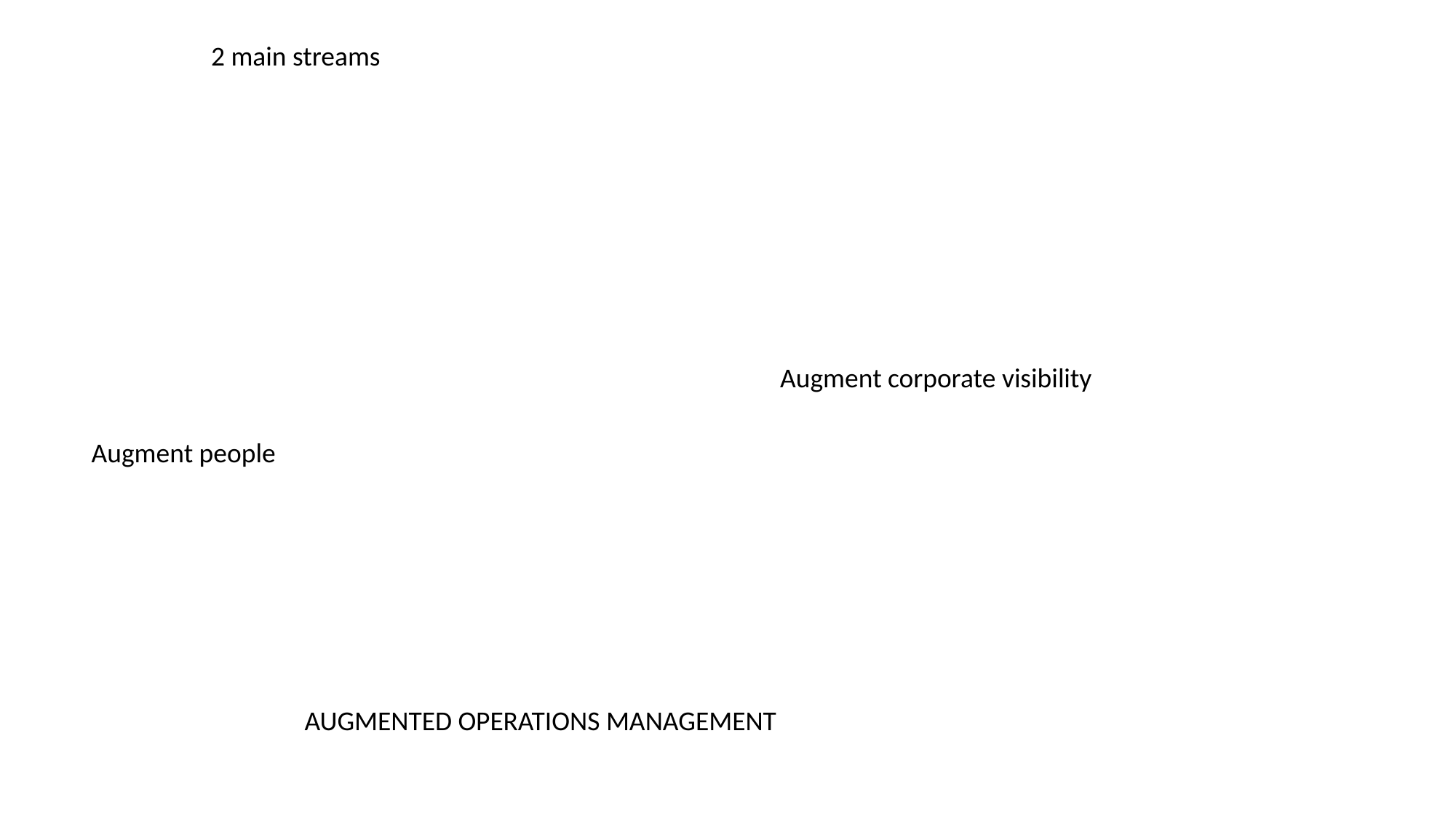

2 main streams
Augment corporate visibility
Augment people
AUGMENTED OPERATIONS MANAGEMENT